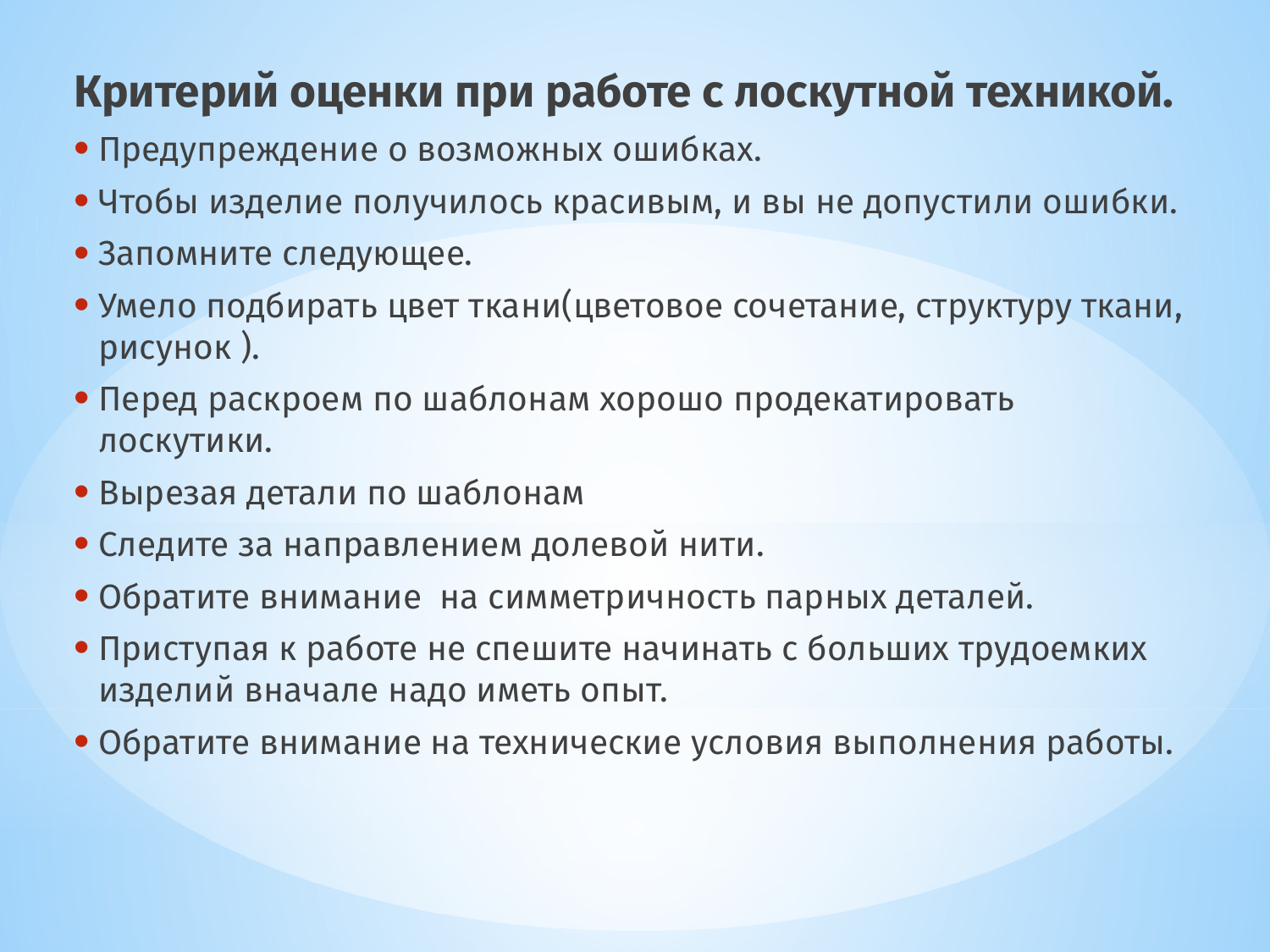

Критерий оценки при работе с лоскутной техникой.
Предупреждение о возможных ошибках.
Чтобы изделие получилось красивым, и вы не допустили ошибки.
Запомните следующее.
Умело подбирать цвет ткани(цветовое сочетание, структуру ткани, рисунок ).
Перед раскроем по шаблонам хорошо продекатировать лоскутики.
Вырезая детали по шаблонам
Следите за направлением долевой нити.
Обратите внимание  на симметричность парных деталей.
Приступая к работе не спешите начинать с больших трудоемких изделий вначале надо иметь опыт.
Обратите внимание на технические условия выполнения работы.

#